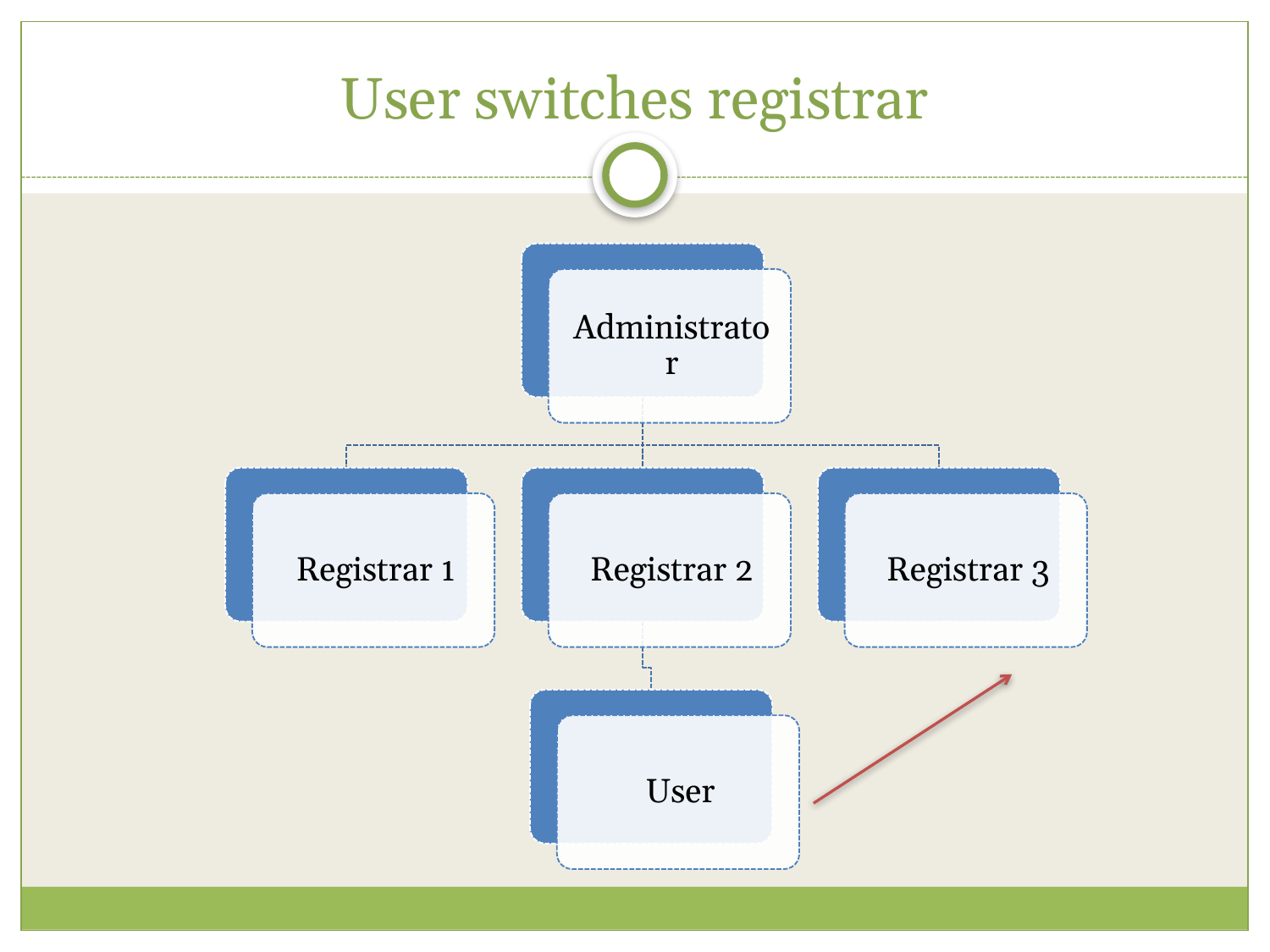

# User switches registrar

Administrator
Registrar 1
Registrar 2
User
Registrar 3